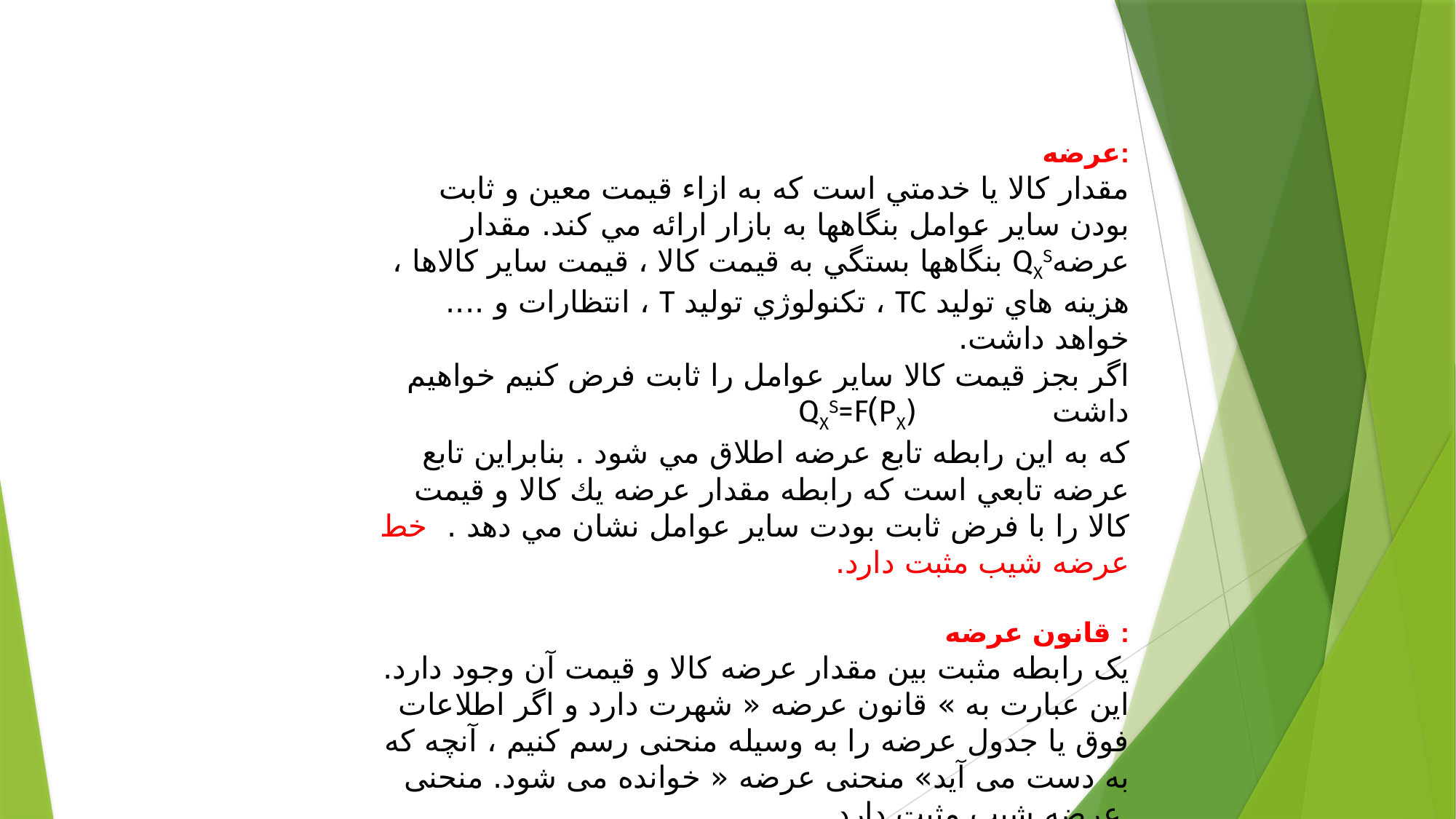

عرضه:
مقدار كالا يا خدمتي است كه به ازاء قيمت معين و ثابت بودن ساير عوامل بنگاهها به بازار ارائه مي كند. مقدار عرضهQXS بنگاهها بستگي به قيمت كالا ، قيمت ساير كالاها ، هزينه هاي توليد TC ، تكنولوژي توليد T ، انتظارات و .... خواهد داشت.
اگر بجز قيمت كالا ساير عوامل را ثابت فرض كنيم خواهيم داشت              (QXS=F(PX
كه به اين رابطه تابع عرضه اطلاق مي شود . بنابراين تابع عرضه تابعي است كه رابطه مقدار عرضه يك كالا و قيمت كالا را با فرض ثابت بودت ساير عوامل نشان مي دهد .  خط عرضه شیب مثبت دارد.

قانون عرضه :
يک رابطه مثبت بين مقدار عرضه کالا و قيمت آن وجود دارد. اين عبارت به » قانون عرضه « شهرت دارد و اگر اطلاعات فوق يا جدول عرضه را به وسيله منحنی رسم کنيم ، آنچه که به دست می آيد» منحنی عرضه « خوانده می شود. منحنی عرضه شيب مثبت دارد.